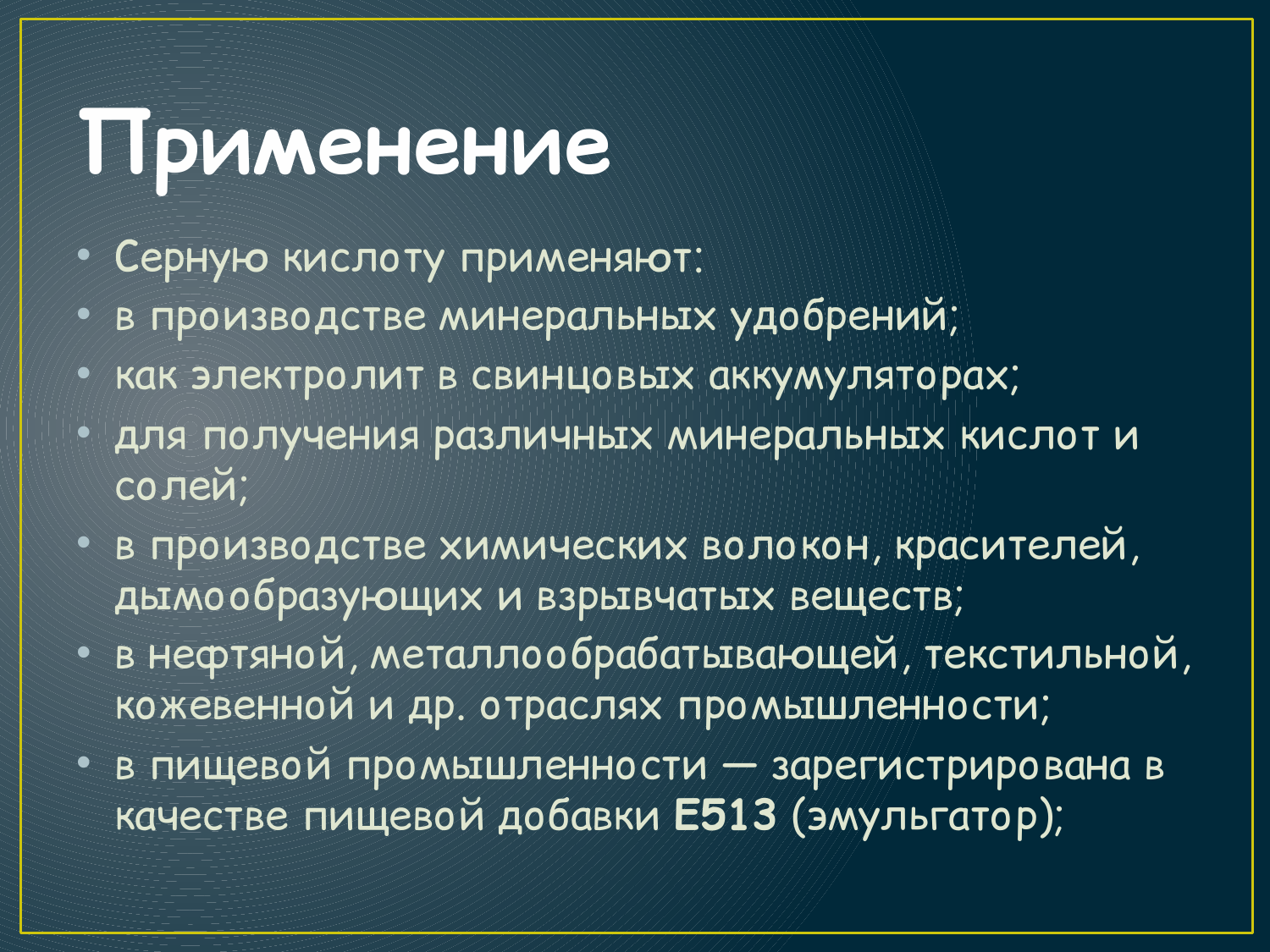

# Применение
Серную кислоту применяют:
в производстве минеральных удобрений;
как электролит в свинцовых аккумуляторах;
для получения различных минеральных кислот и солей;
в производстве химических волокон, красителей, дымообразующих и взрывчатых веществ;
в нефтяной, металлообрабатывающей, текстильной, кожевенной и др. отраслях промышленности;
в пищевой промышленности — зарегистрирована в качестве пищевой добавки E513 (эмульгатор);